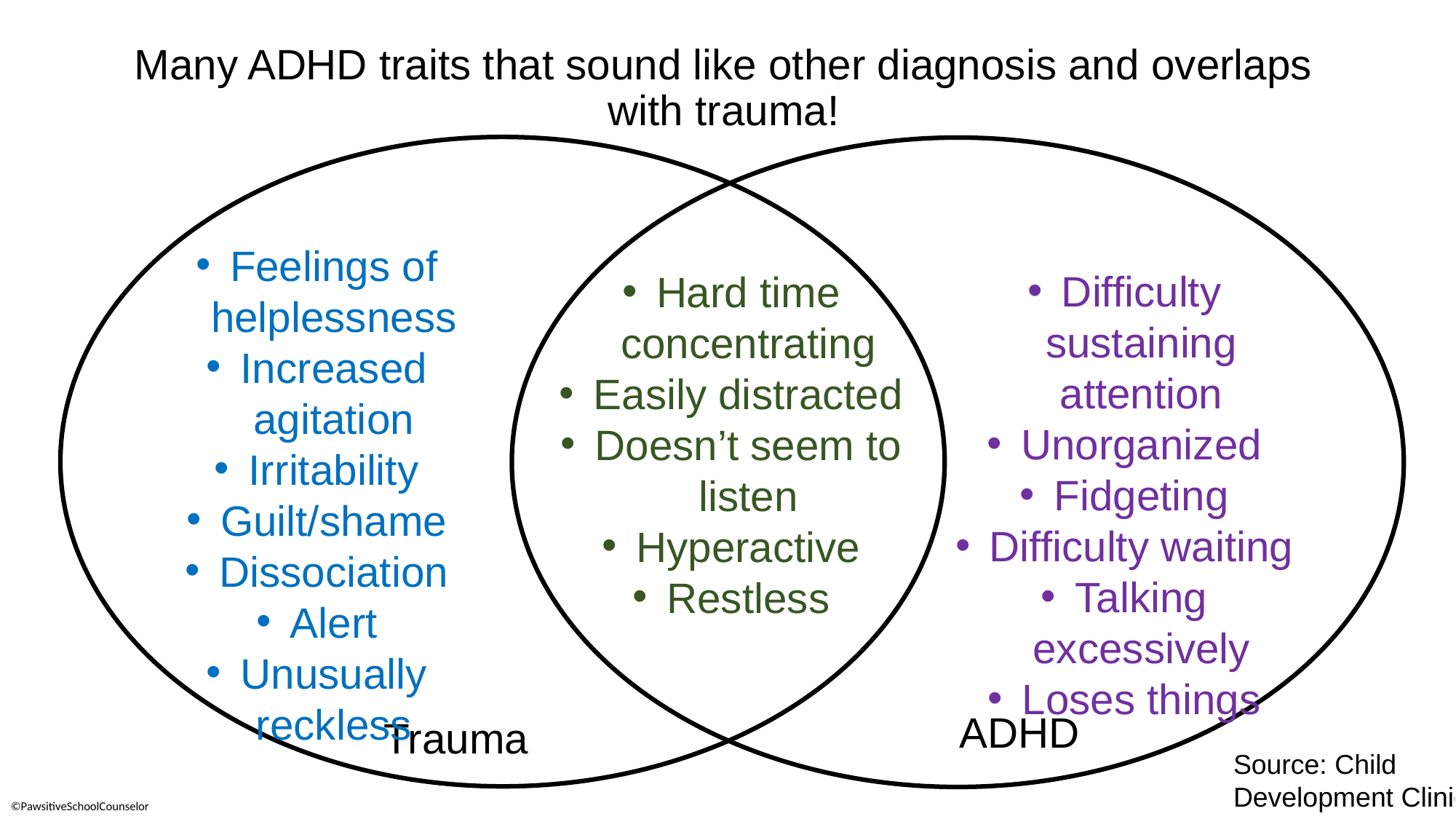

# Many ADHD traits that sound like other diagnosis and overlaps with trauma!

Feelings of helplessness
Increased agitation
Irritability
Guilt/shame
Dissociation
Alert
Unusually reckless
Difficulty sustaining attention
Unorganized
Fidgeting
Difficulty waiting
Talking excessively
Loses things
Hard time concentrating
Easily distracted
Doesn’t seem to listen
Hyperactive
Restless

ADHD
Trauma
Source: Child Development Clinic
©PawsitiveSchoolCounselor